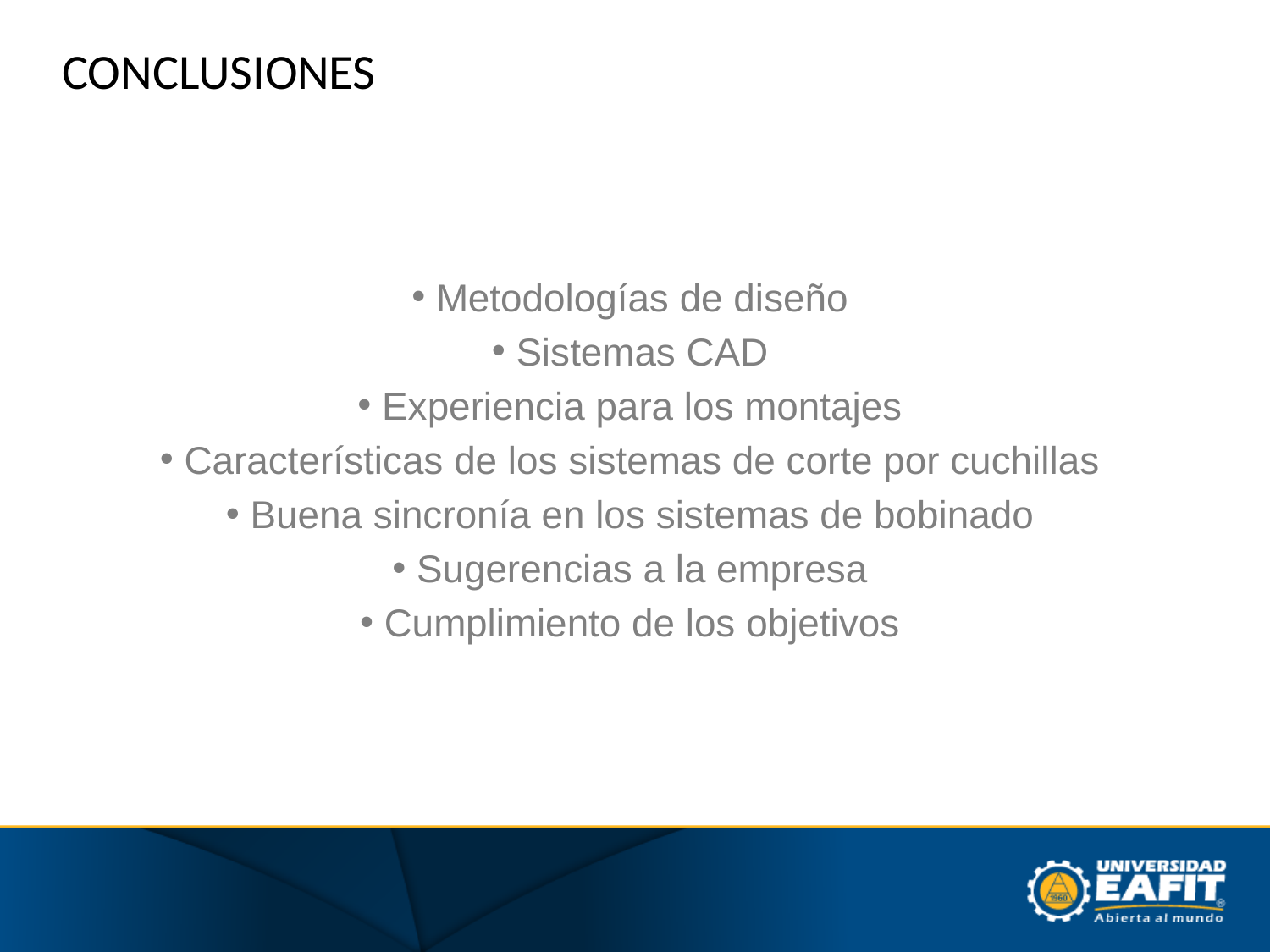

# CONCLUSIONES
 Metodologías de diseño
 Sistemas CAD
 Experiencia para los montajes
 Características de los sistemas de corte por cuchillas
 Buena sincronía en los sistemas de bobinado
 Sugerencias a la empresa
 Cumplimiento de los objetivos